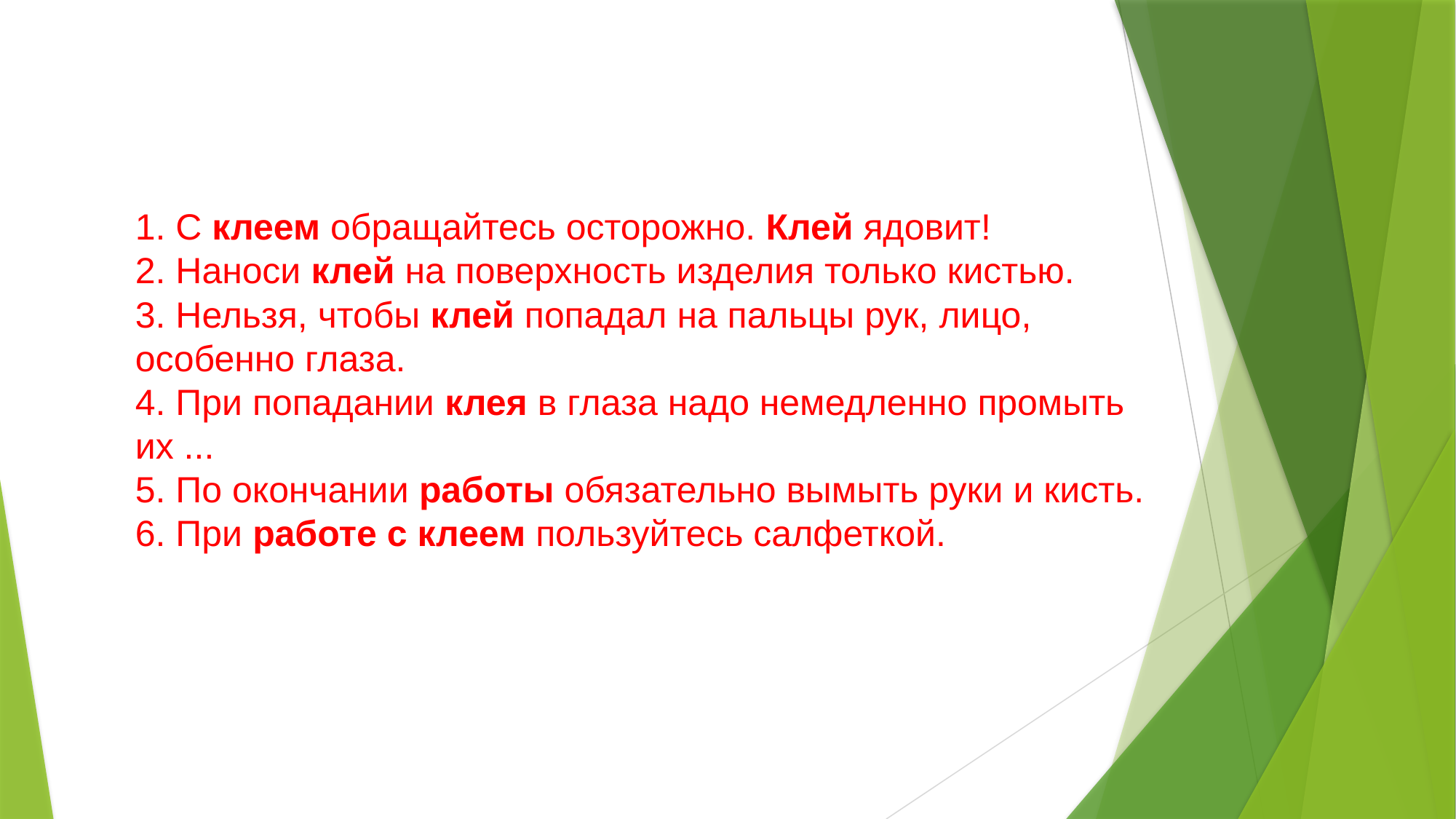

С клеем обращайтесь осторожно. Клей ядовит!
 Наноси клей на поверхность изделия только кистью.
 Нельзя, чтобы клей попадал на пальцы рук, лицо, особенно глаза.
 При попадании клея в глаза надо немедленно промыть их ...
 По окончании работы обязательно вымыть руки и кисть.
 При работе с клеем пользуйтесь салфеткой.